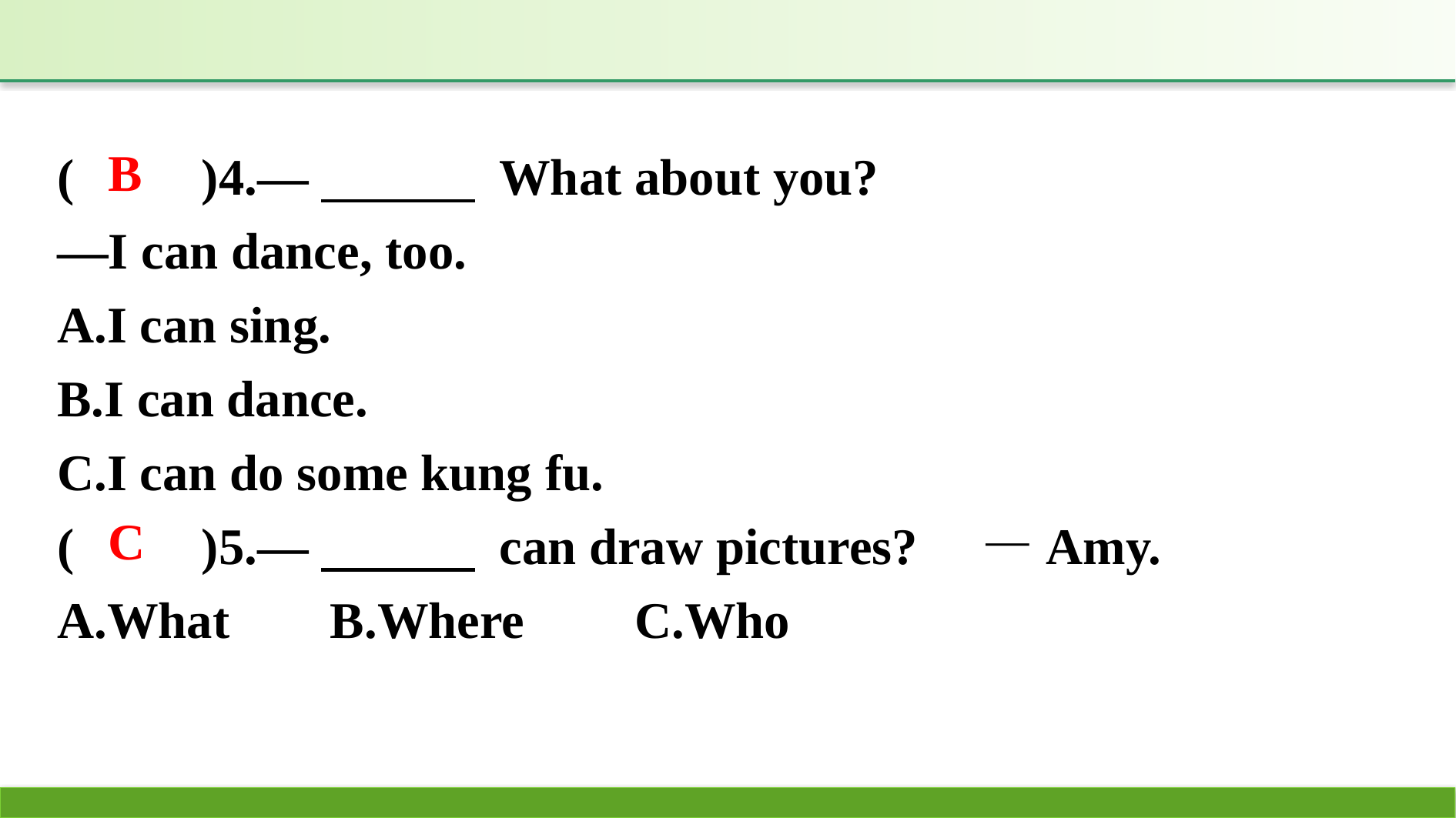

(　　)4.—　　　 What about you?
—I can dance, too.
A.I can sing.
B.I can dance.
C.I can do some kung fu.
(　　)5.—　　　 can draw pictures?　—Amy.
A.What	B.Where		C.Who
B
C